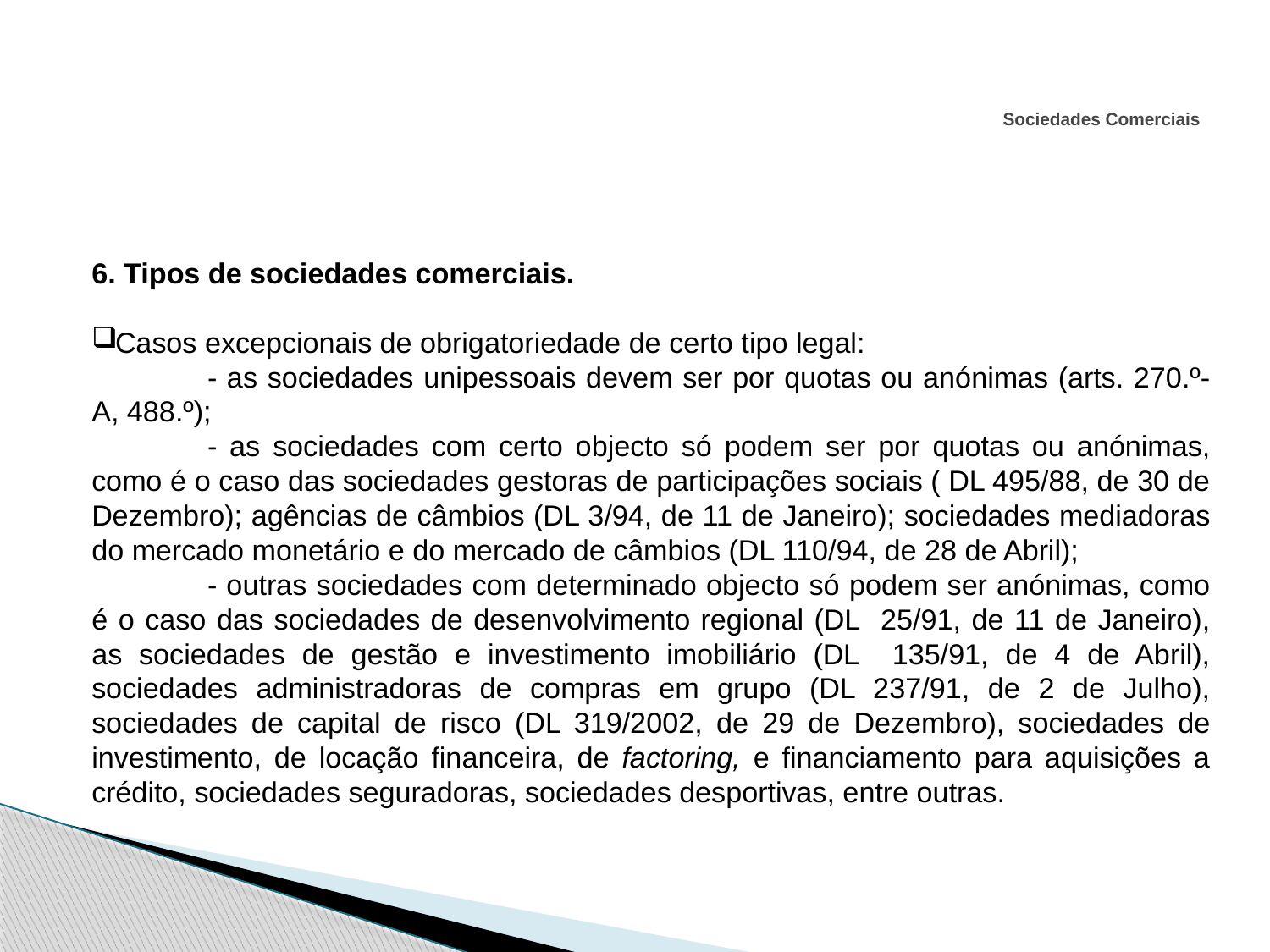

# Sociedades Comerciais

6. Tipos de sociedades comerciais.

Casos excepcionais de obrigatoriedade de certo tipo legal:
	- as sociedades unipessoais devem ser por quotas ou anónimas (arts. 270.º-A, 488.º);
	- as sociedades com certo objecto só podem ser por quotas ou anónimas, como é o caso das sociedades gestoras de participações sociais ( DL 495/88, de 30 de Dezembro); agências de câmbios (DL 3/94, de 11 de Janeiro); sociedades mediadoras do mercado monetário e do mercado de câmbios (DL 110/94, de 28 de Abril);
	- outras sociedades com determinado objecto só podem ser anónimas, como é o caso das sociedades de desenvolvimento regional (DL  25/91, de 11 de Janeiro), as sociedades de gestão e investimento imobiliário (DL  135/91, de 4 de Abril), sociedades administradoras de compras em grupo (DL 237/91, de 2 de Julho), sociedades de capital de risco (DL 319/2002, de 29 de Dezembro), sociedades de investimento, de locação financeira, de factoring, e financiamento para aquisições a crédito, sociedades seguradoras, sociedades desportivas, entre outras.